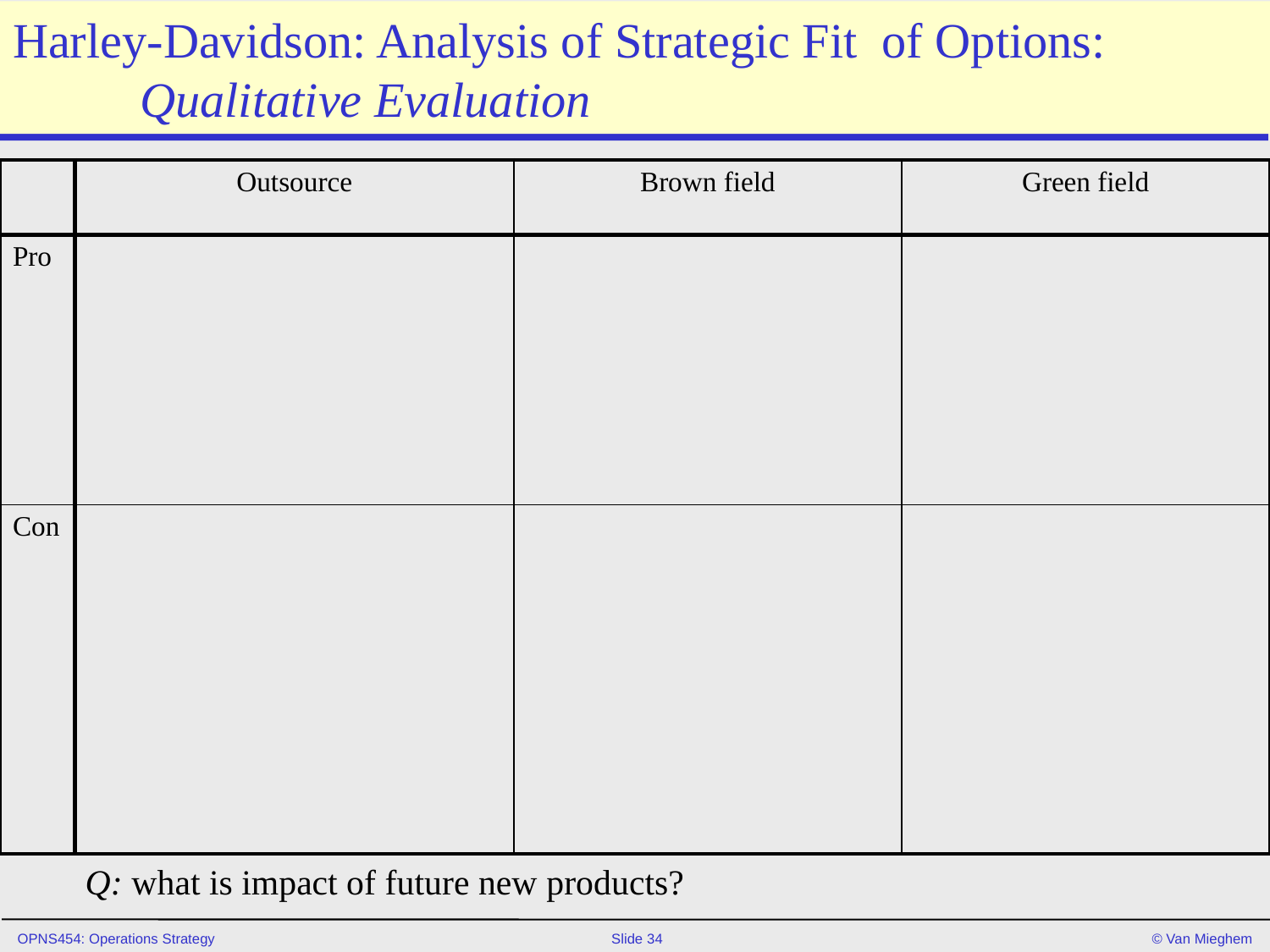

# Harley-Davidson: Analysis of Strategic Fit  of Options: Qualitative Evaluation
|  | Outsource | Brown field | Green field |
| --- | --- | --- | --- |
| Pro |  |  |  |
| Con |  |  |  |
Q: what is impact of future new products?